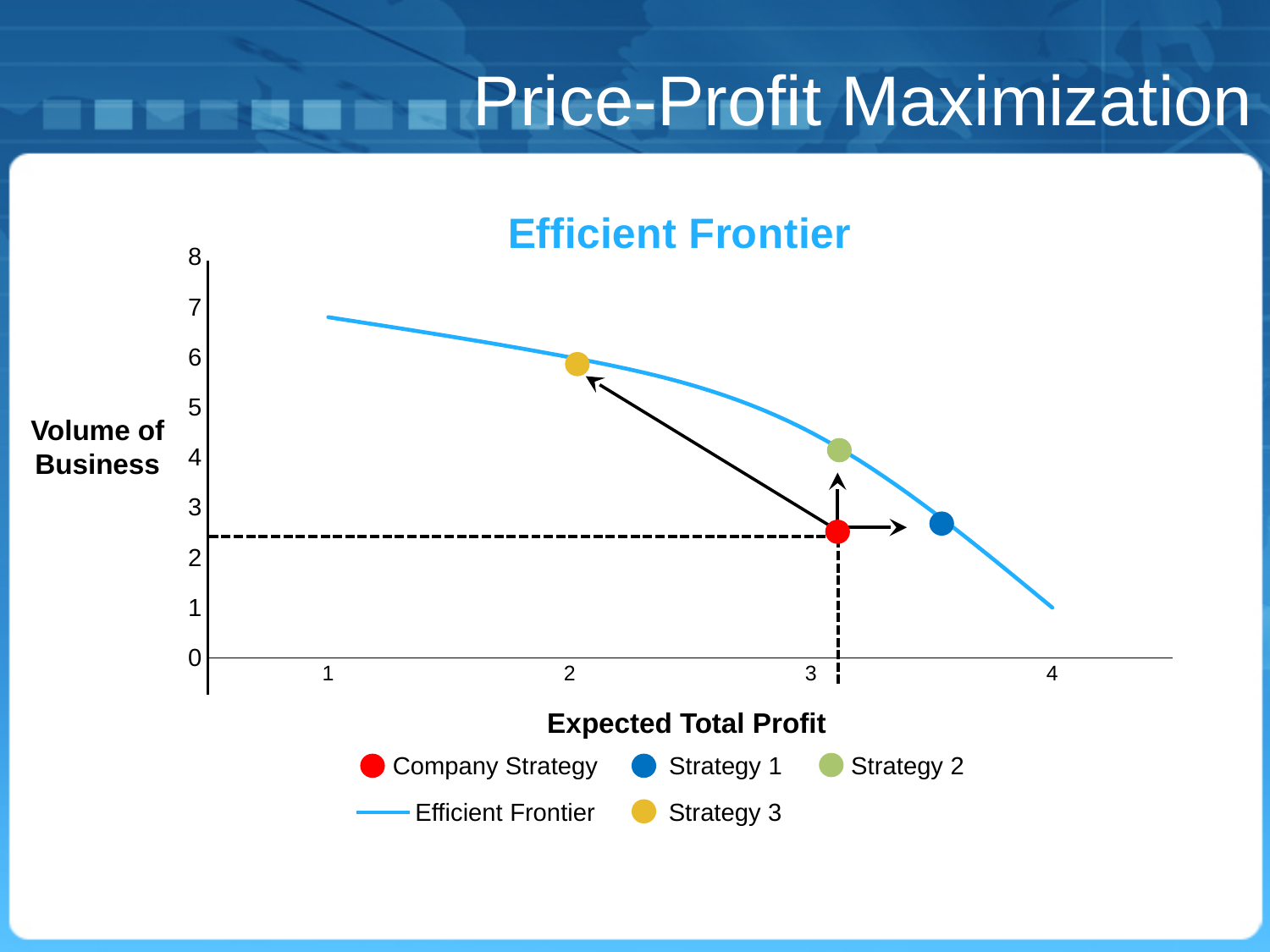

Price-Profit Maximization

### Chart:

| Category | Efficient Frontier |
|---|---|
| 1 | 6.8 |
| 2 | 6.0 |
| 3 | 4.5 |
| 4 | 1.0 |

Volume of Business
Expected Total Profit
Company Strategy

Strategy 1

Strategy 2

Efficient Frontier
Strategy 3